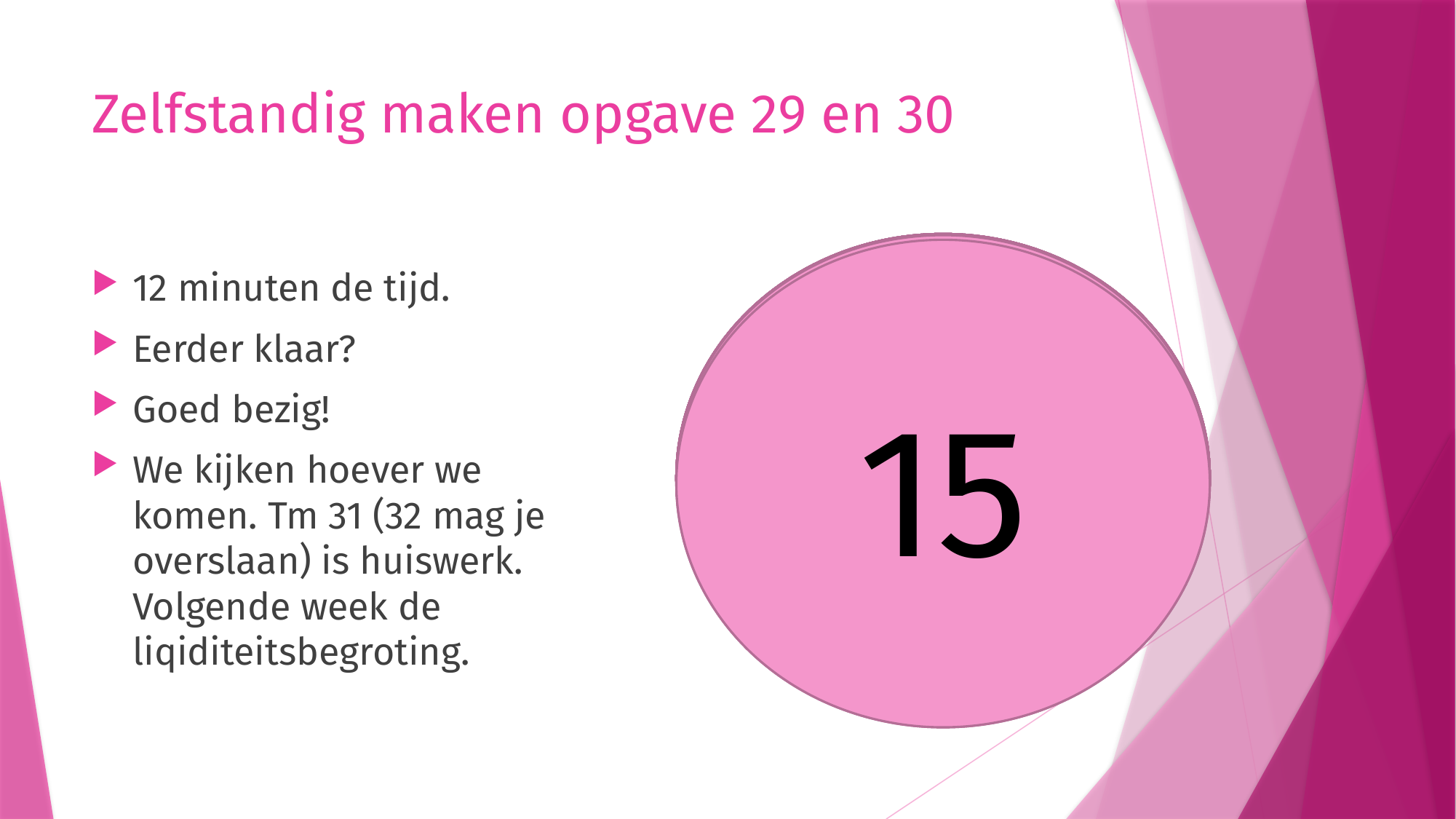

# Zelfstandig maken opgave 29 en 30
10
9
8
5
6
7
4
3
1
2
14
13
11
15
12
12 minuten de tijd.
Eerder klaar?
Goed bezig!
We kijken hoever we komen. Tm 31 (32 mag je overslaan) is huiswerk. Volgende week de liqiditeitsbegroting.